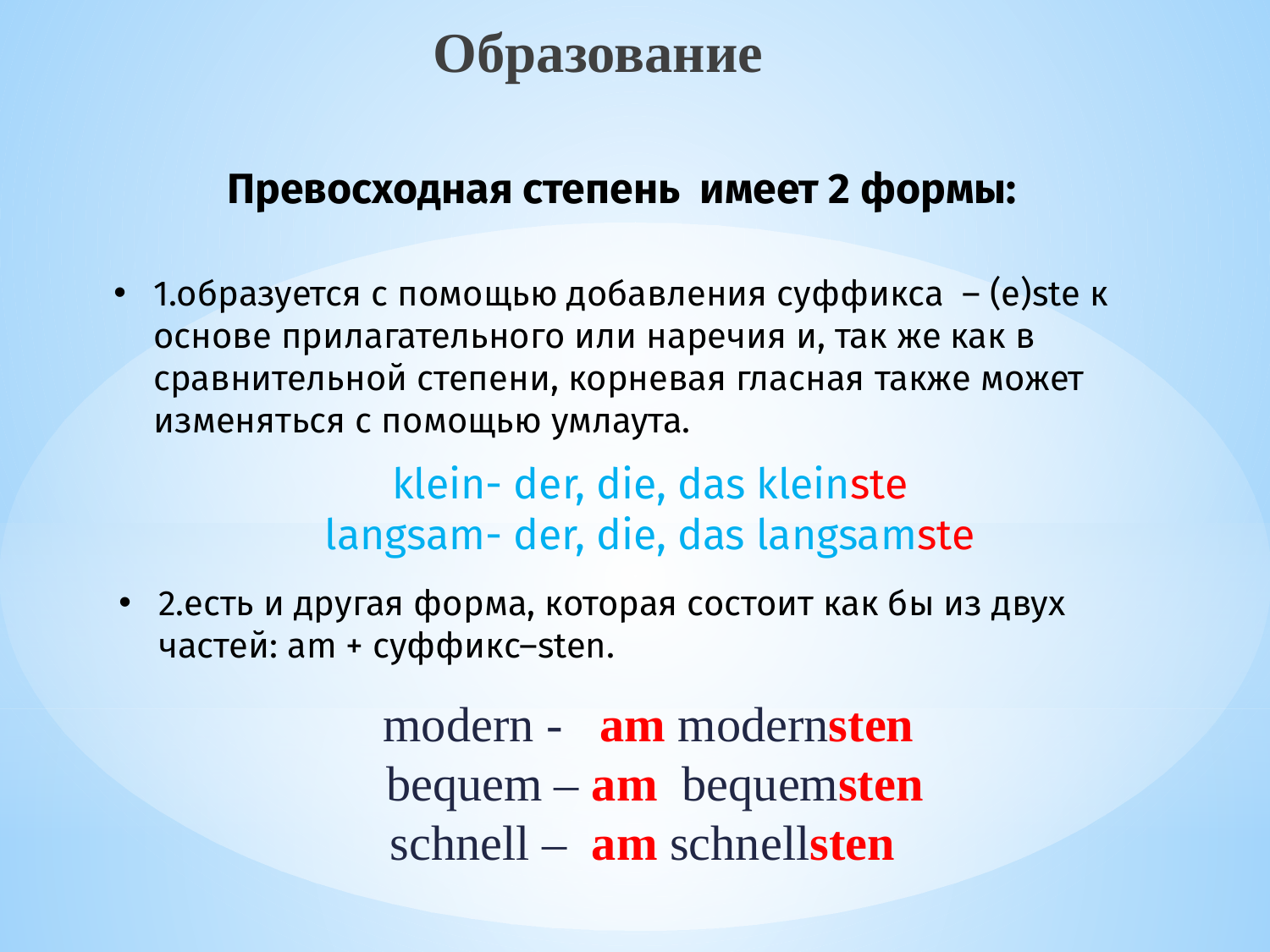

Образование
Превосходная степень  имеет 2 формы:
1.образуется с помощью добавления суффикса  – (e)ste к основе прилагательного или наречия и, так же как в сравнительной степени, корневая гласная также может изменяться с помощью умлаута.
klein- der, die, das kleinste
langsam- der, die, das langsamste
2.есть и другая форма, которая состоит как бы из двух частей: am + суффикс–sten.
  modern -   am modernsten
   bequem – am  bequemsten
 schnell –  am schnellsten